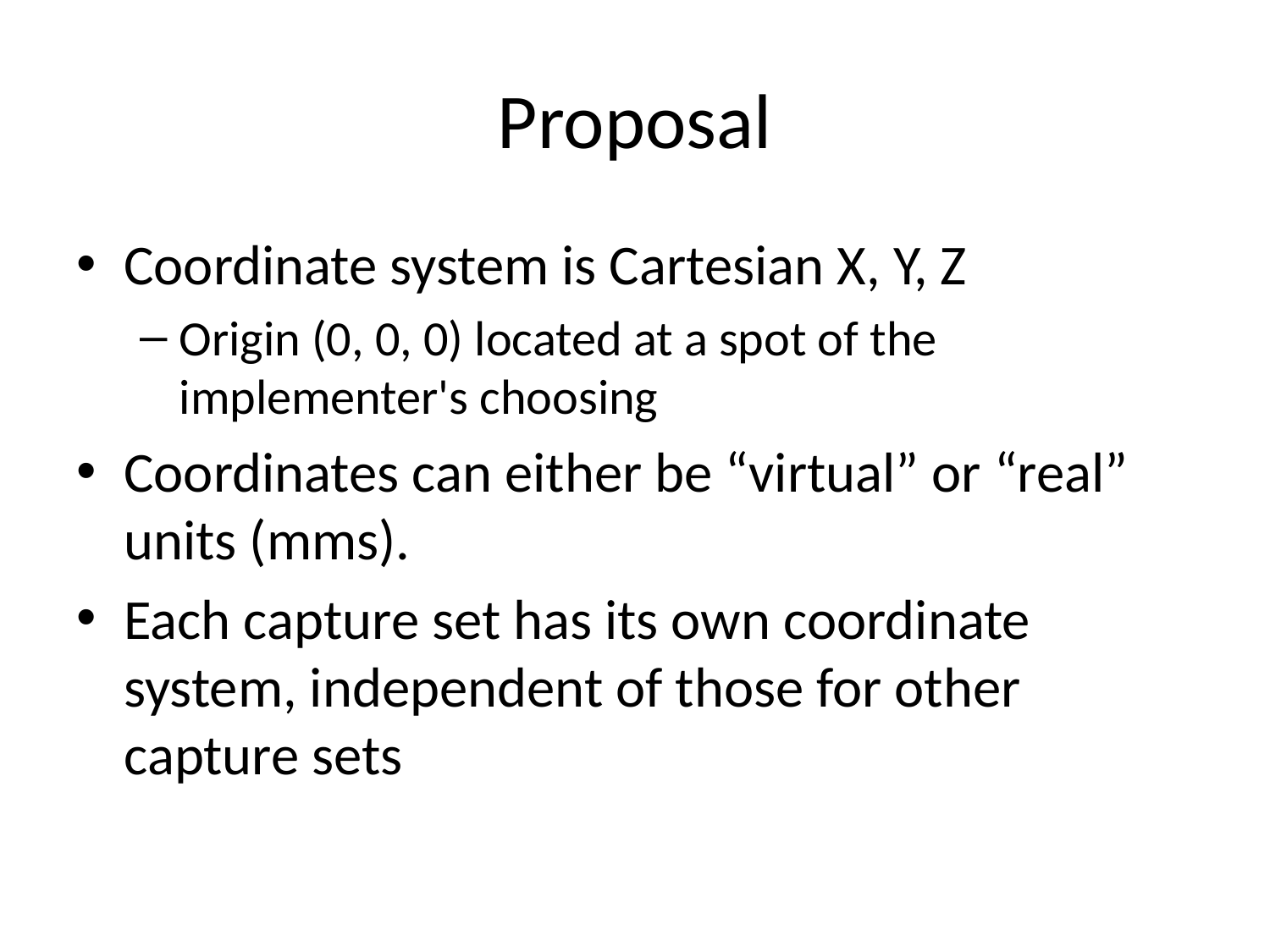

# Proposal
Coordinate system is Cartesian X, Y, Z
Origin (0, 0, 0) located at a spot of the implementer's choosing
Coordinates can either be “virtual” or “real” units (mms).
Each capture set has its own coordinate system, independent of those for other capture sets